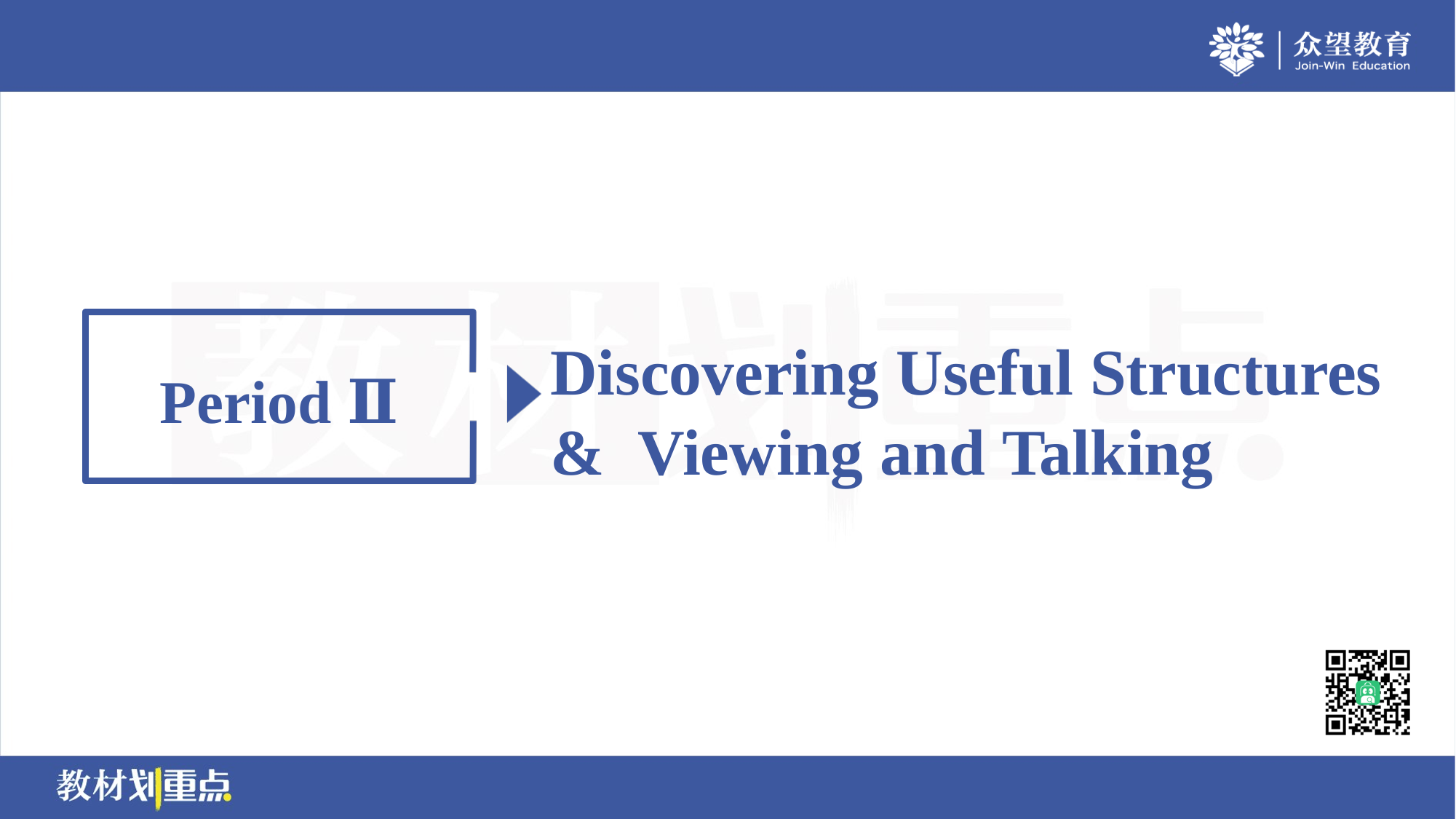

Discovering Useful Structures
&  Viewing and Talking
Period Ⅱ